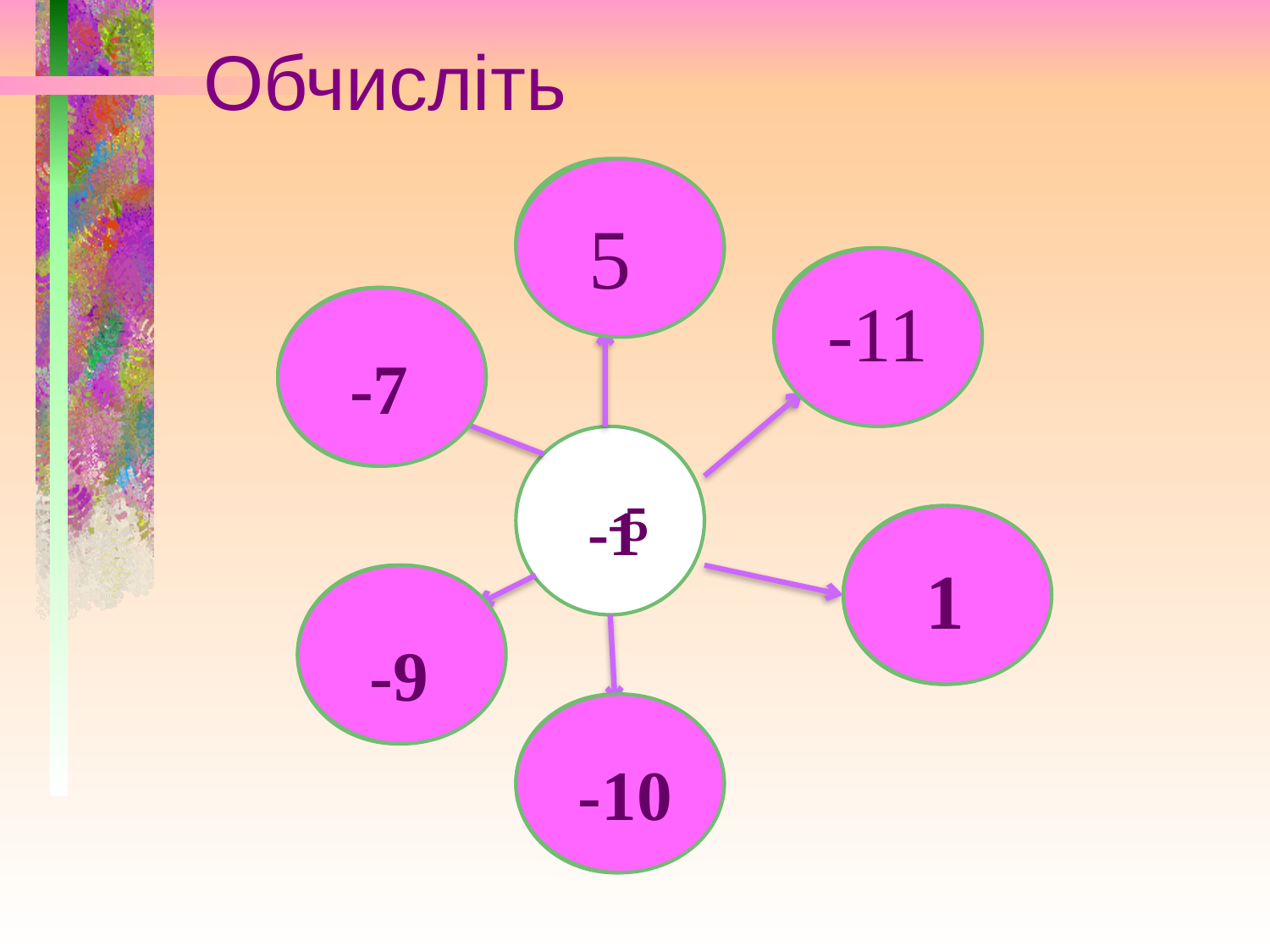

# Обчисліть

5
-(-6)

-11

+(-6)
+(-6)
-7

-1
-5

1

-(-6)
-8
-9

-10
-5